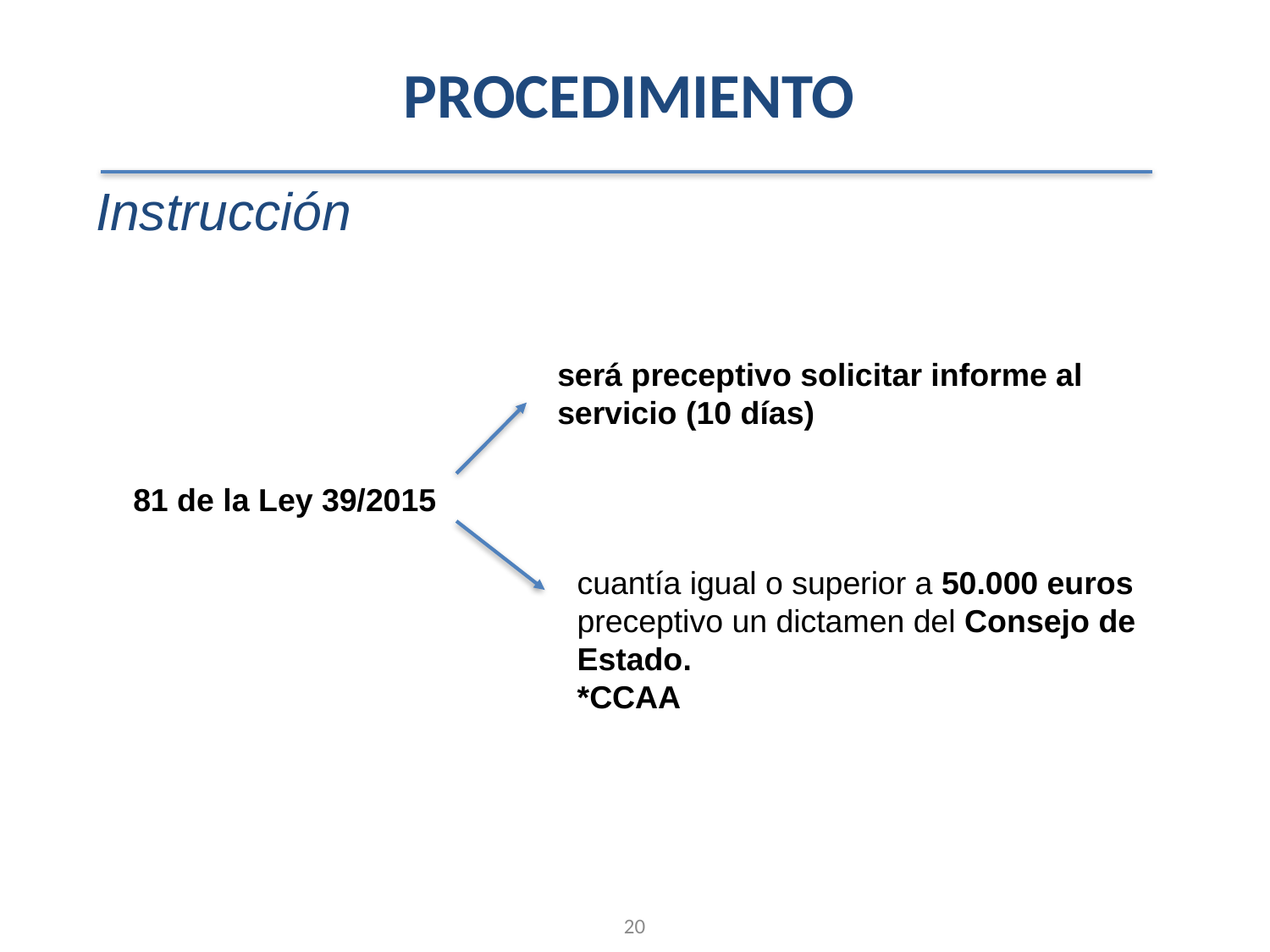

PROCEDIMIENTO
Instrucción

será preceptivo solicitar informe al servicio (10 días)
81 de la Ley 39/2015
cuantía igual o superior a 50.000 euros preceptivo un dictamen del Consejo de Estado.
*CCAA
20